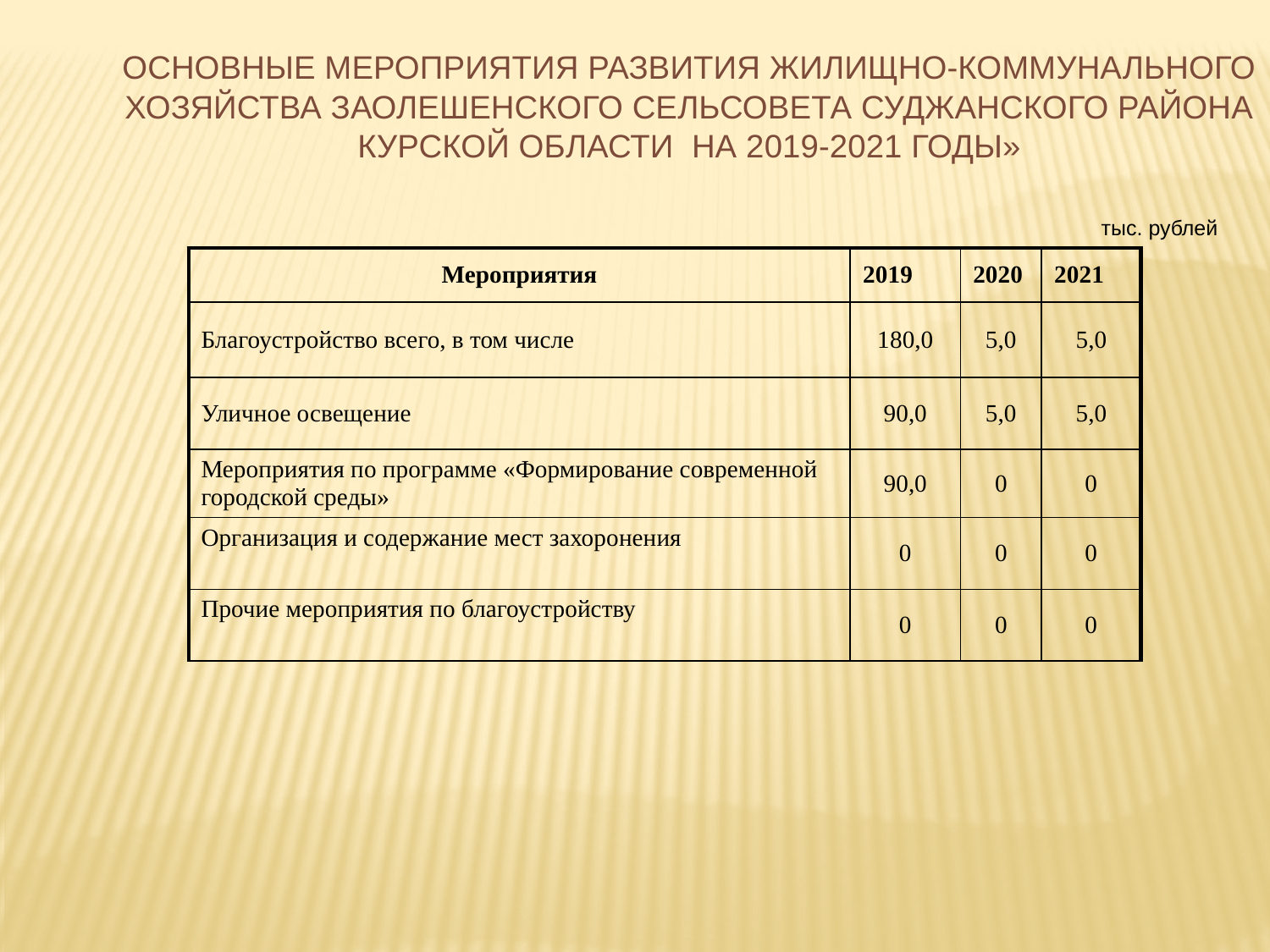

Основные мероприятия развития жилищно-коммунального хозяйства ЗАОЛЕШЕНского сельсовета Суджанского района Курской области  на 2019-2021 годы»
    тыс. рублей
| Мероприятия | 2019 | 2020 | 2021 |
| --- | --- | --- | --- |
| Благоустройство всего, в том числе | 180,0 | 5,0 | 5,0 |
| Уличное освещение | 90,0 | 5,0 | 5,0 |
| Мероприятия по программе «Формирование современной городской среды» | 90,0 | 0 | 0 |
| Организация и содержание мест захоронения | 0 | 0 | 0 |
| Прочие мероприятия по благоустройству | 0 | 0 | 0 |